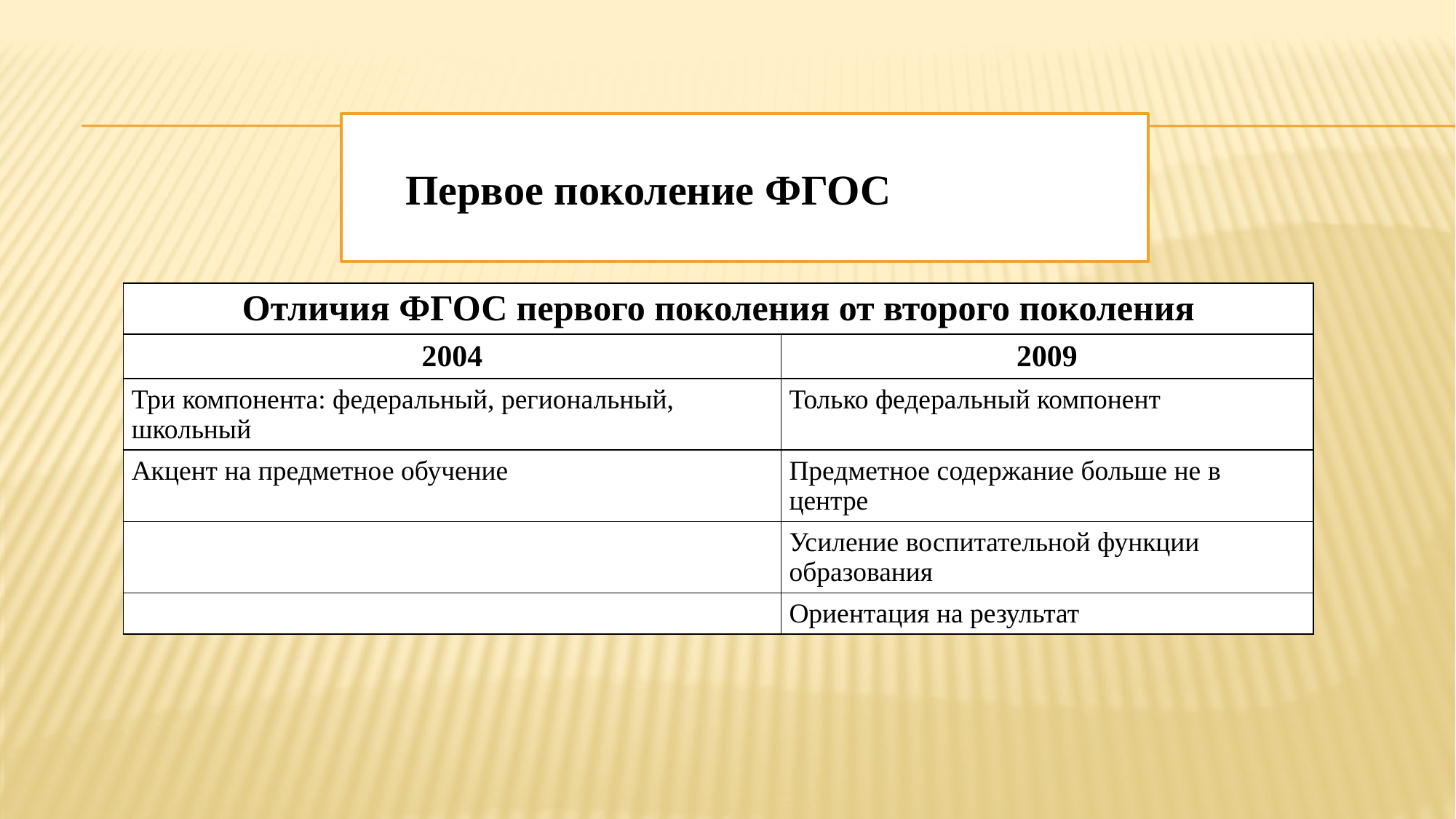

# Первое поколение ФГОС
| Отличия ФГОС первого поколения от второго поколения |  |
| --- | --- |
| 2004 | 2009 |
| Три компонента: федеральный, региональный, школьный | Только федеральный компонент |
| Акцент на предметное обучение | Предметное содержание больше не в центре |
|  | Усиление воспитательной функции образования |
|  | Ориентация на результат |